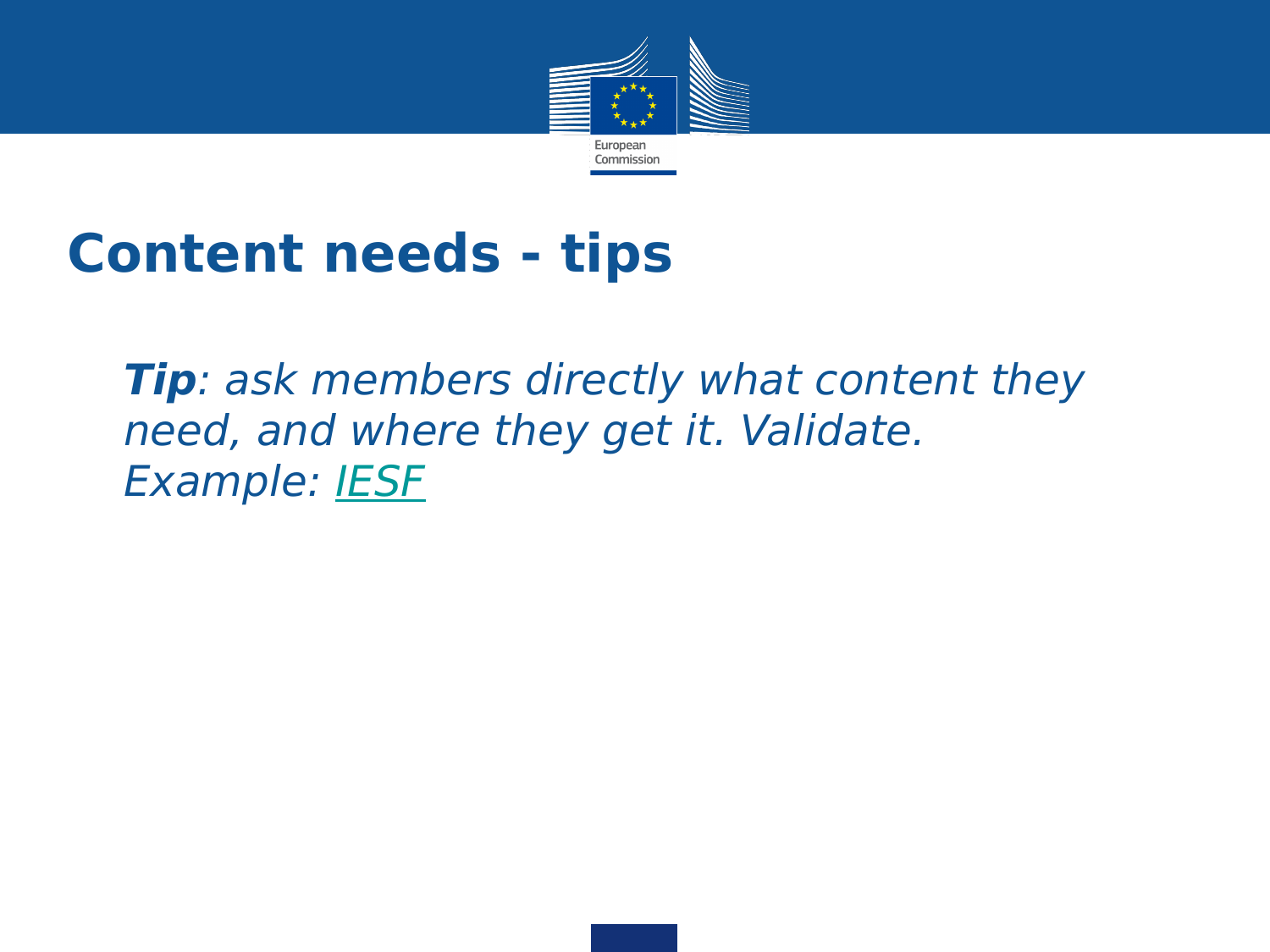

# Content needs - tips
Tip: ask members directly what content they need, and where they get it. Validate.
Example: IESF